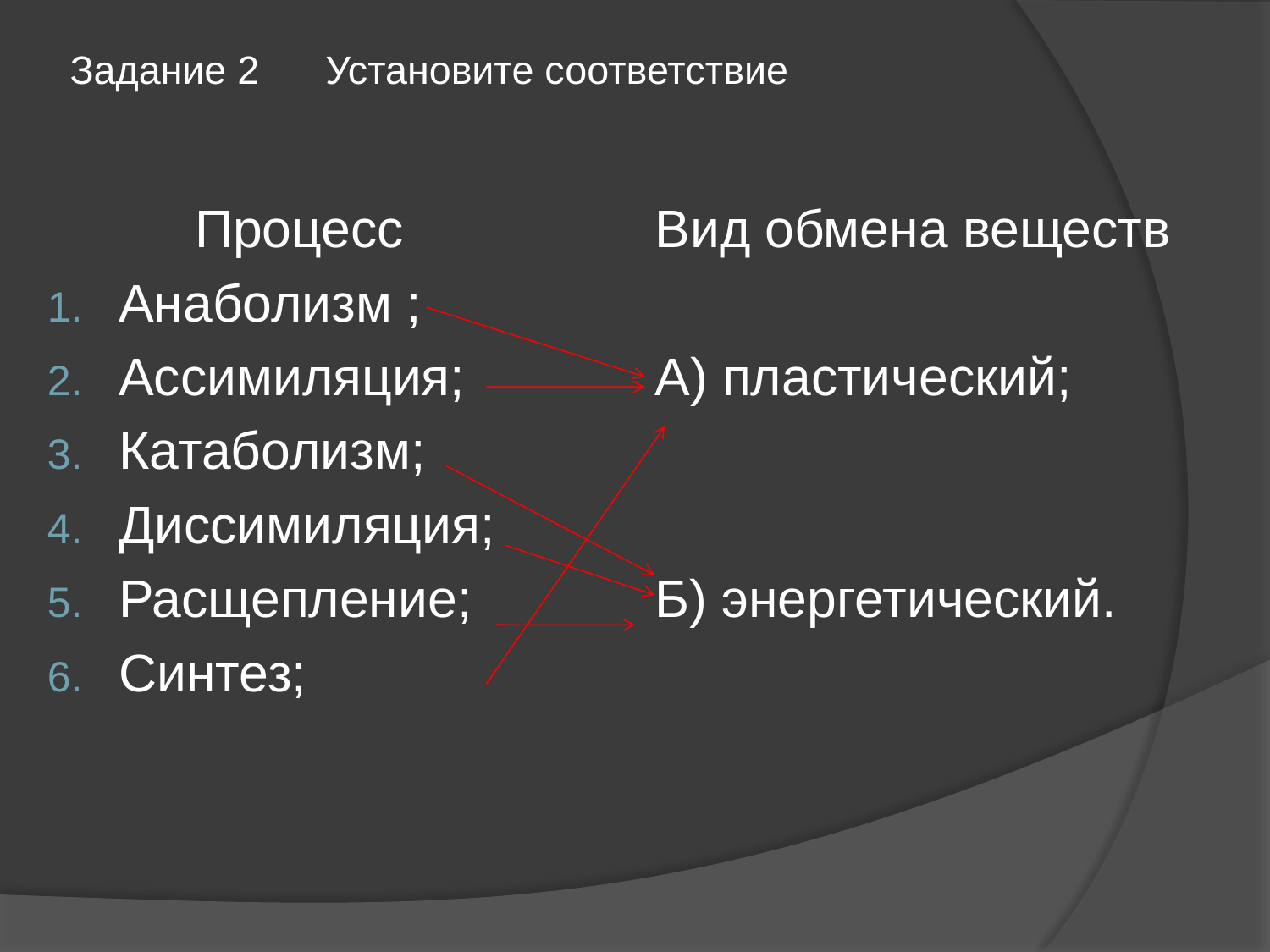

# Задание 2      Установите соответствие
Процесс
Анаболизм ;
Ассимиляция;
Катаболизм;
Диссимиляция;
Расщепление;
Синтез;

Вид обмена веществ

А) пластический;

Б) энергетический.